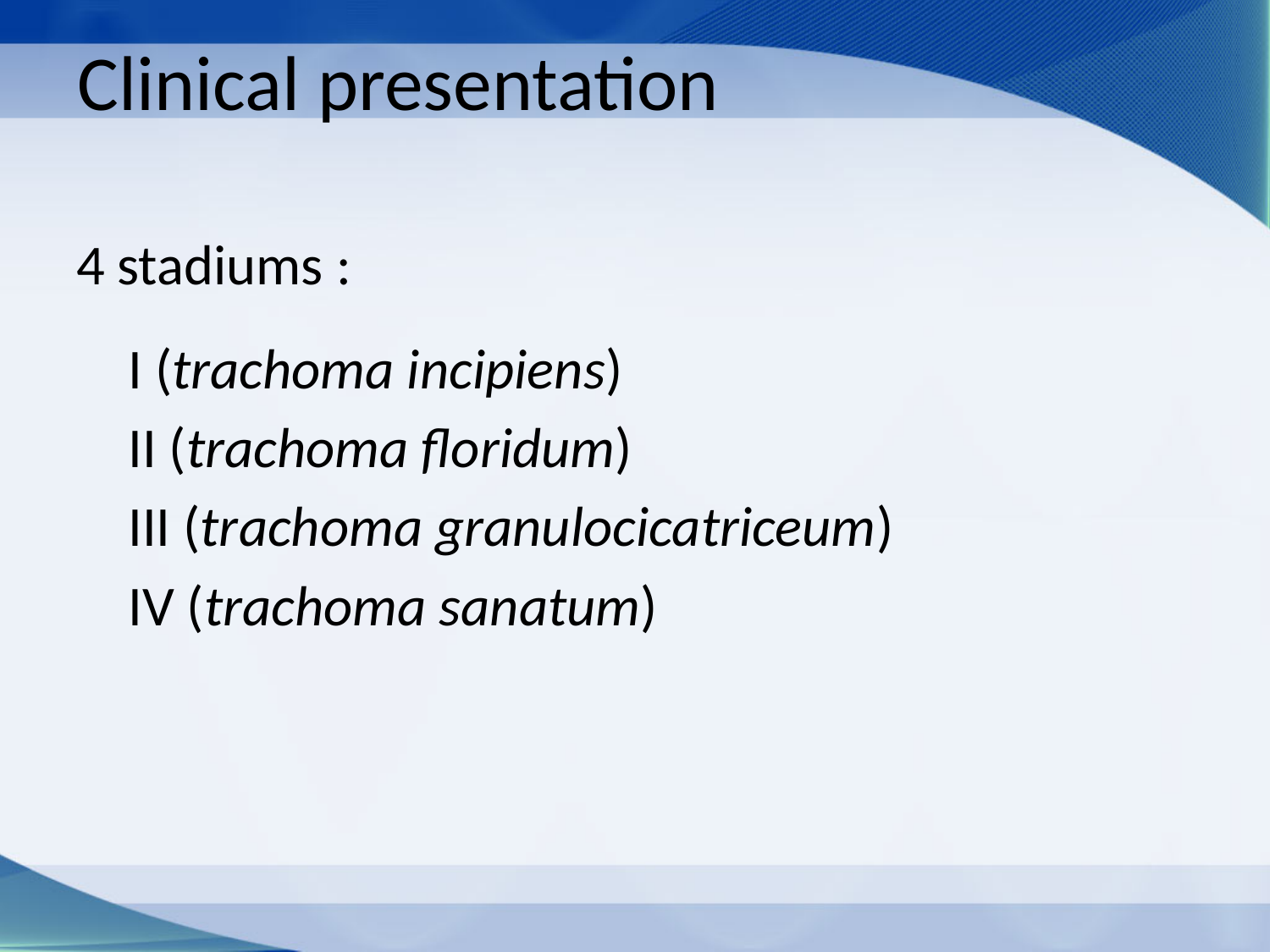

# Clinical presentation
4 stadiums :

I (trachoma incipiens)
II (trachoma floridum)
III (trachoma granulocicatriceum)
IV (trachoma sanatum)